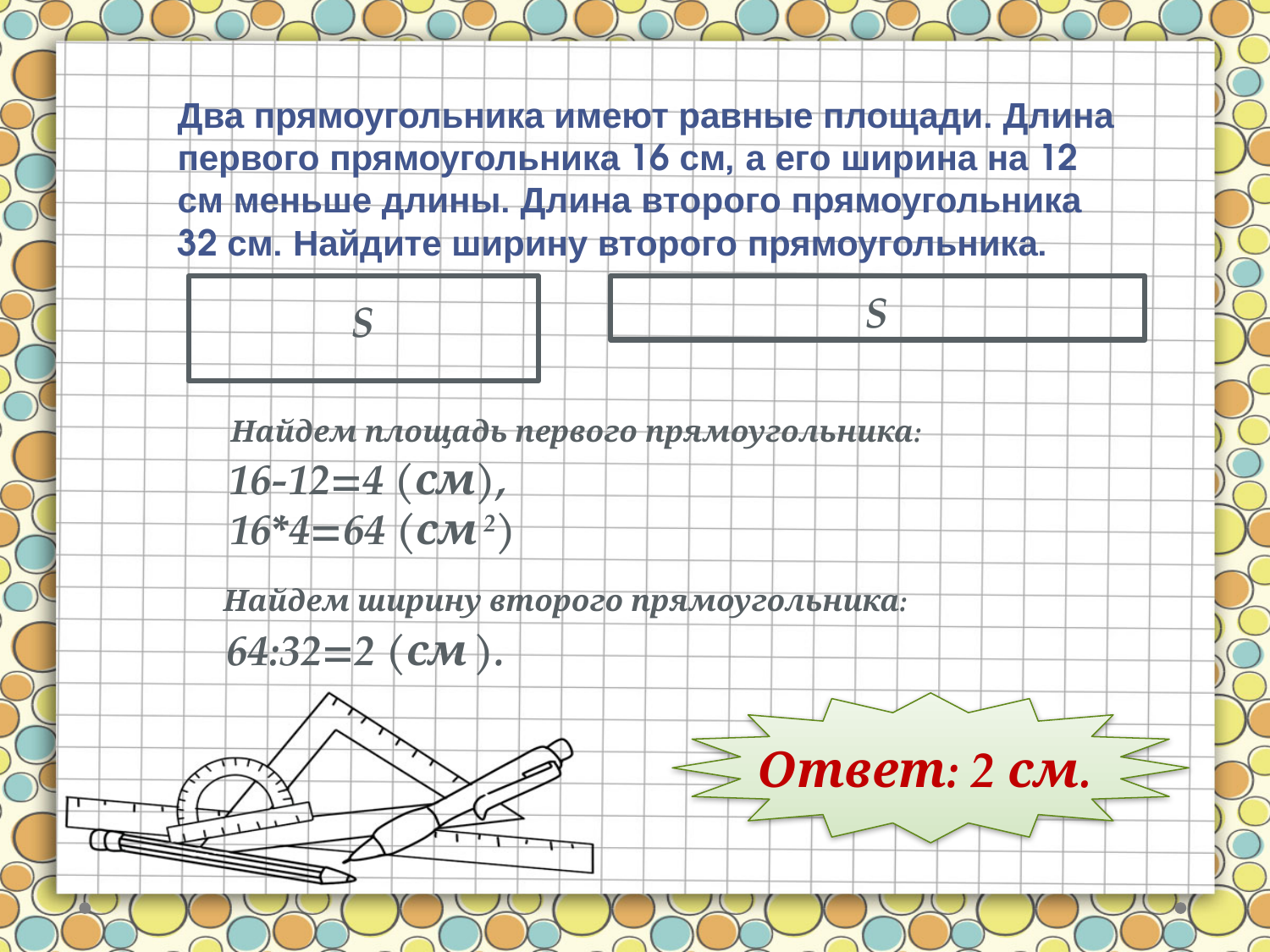

Два прямоугольника имеют равные площади. Длина первого прямоугольника 16 см, а его ширина на 12 см меньше длины. Длина второго прямоугольника 32 см. Найдите ширину второго прямоугольника.

S
S
Найдем площадь первого прямоугольника:
16-12=4 (см),
16*4=64 (см 2)
Найдем ширину второго прямоугольника:
64:32=2 (см ).
Ответ: 2 см.